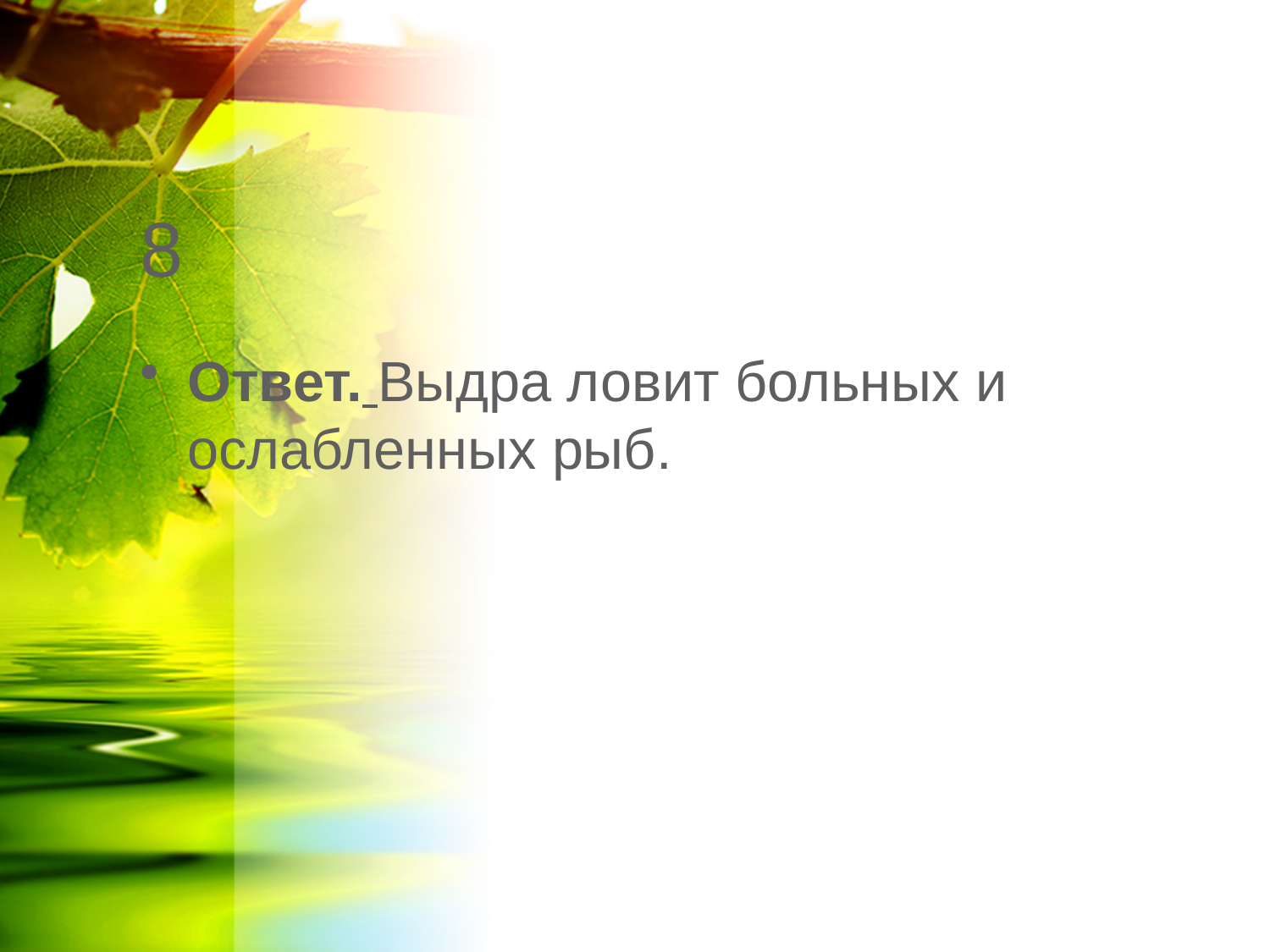

# 8
Ответ. Выдра ловит больных и ослабленных рыб.